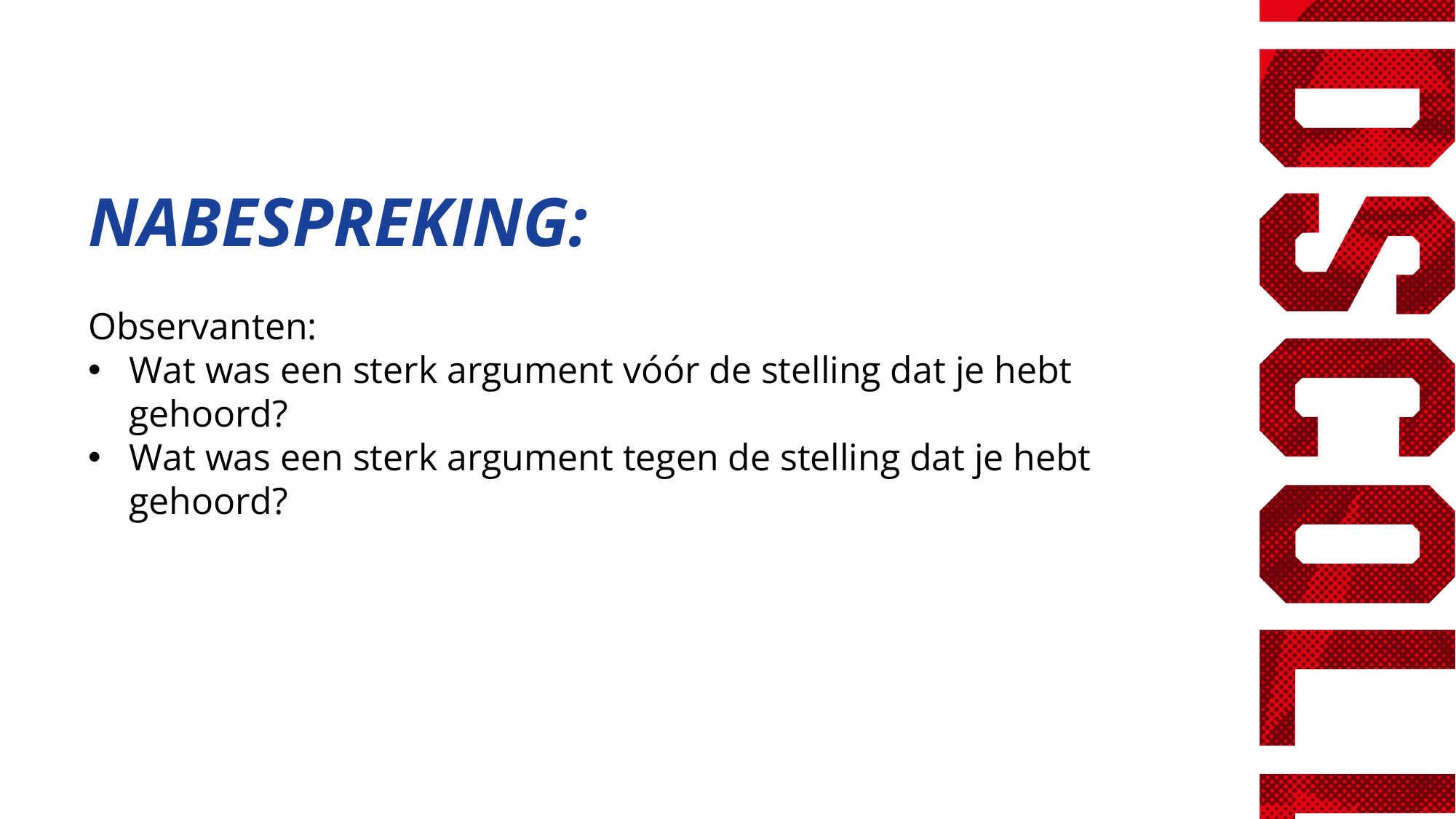

NABESPREKING:

Observanten:
Wat was een sterk argument vóór de stelling dat je hebt gehoord?
Wat was een sterk argument tegen de stelling dat je hebt gehoord?